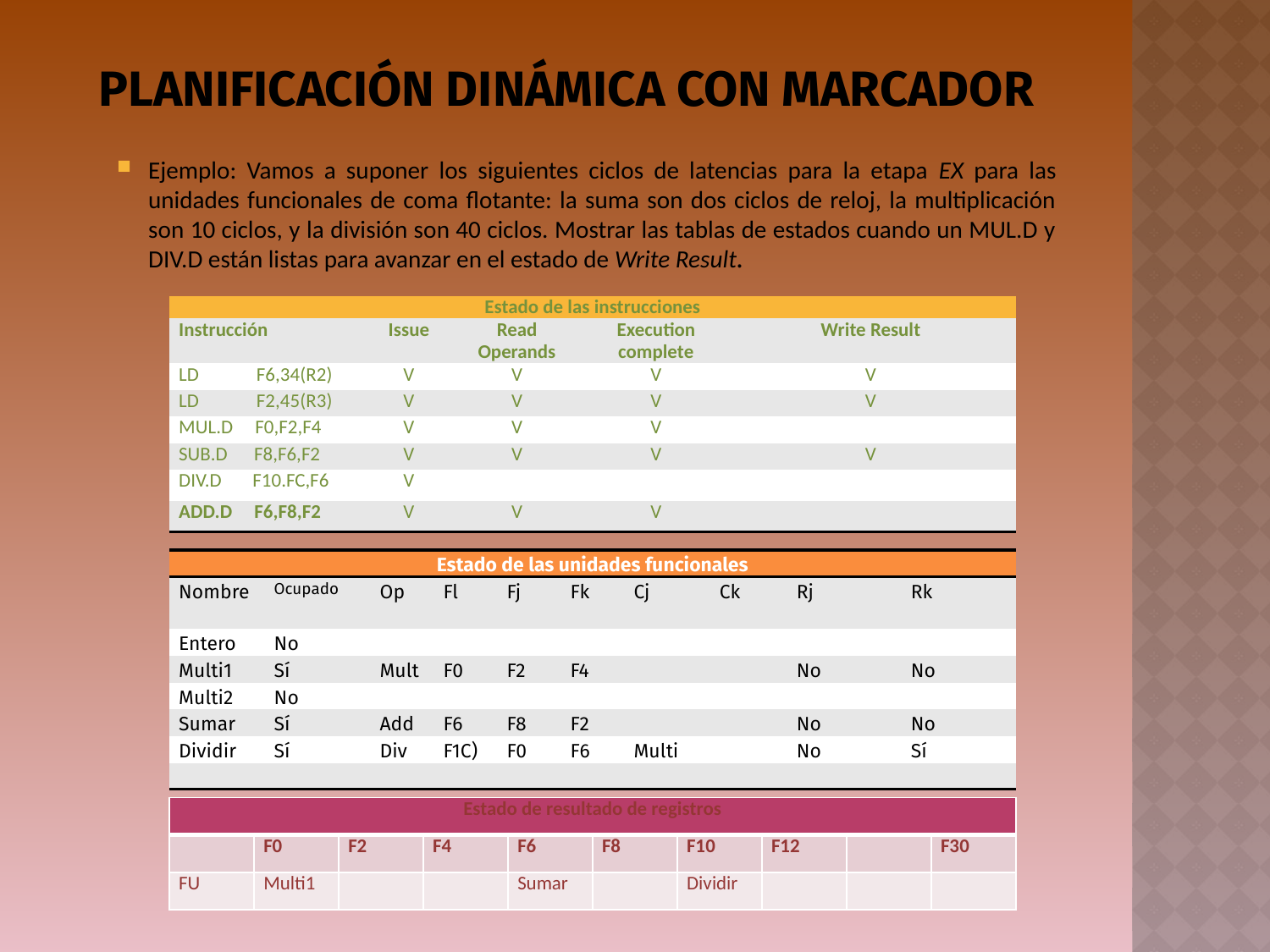

# Planificación dinámica con marcador
Ejemplo: Vamos a suponer los siguientes ciclos de latencias para la etapa EX para las unidades funcionales de coma flotante: la suma son dos ciclos de reloj, la multiplicación son 10 ciclos, y la división son 40 ciclos. Mostrar las tablas de estados cuando un MUL.D y DIV.D están listas para avanzar en el estado de Write Result.

| Estado de las instrucciones |  |  |  |  |
| --- | --- | --- | --- | --- |
| Instrucción | Issue | Read Operands | Execution complete | Write Result |
| LD F6,34(R2) | V | V | V | V |
| LD F2,45(R3) | V | V | V | V |
| MUL.D F0,F2,F4 | V | V | V |  |
| SUB.D F8,F6,F2 | V | V | V | V |
| DIV.D F10.FC,F6 | V |  |  |  |
| ADD.D F6,F8,F2 | V | V | V |  |
| Estado de las unidades funcionales |  |  |  |  |  |  |  |  |  |
| --- | --- | --- | --- | --- | --- | --- | --- | --- | --- |
| Nombre | Ocupado | Op | Fl | Fj | Fk | Cj | Ck | Rj | Rk |
| Entero | No |  |  |  |  |  |  |  |  |
| Multi1 | Sí | Mult | F0 | F2 | F4 |  |  | No | No |
| Multi2 | No |  |  |  |  |  |  |  |  |
| Sumar | Sí | Add | F6 | F8 | F2 |  |  | No | No |
| Dividir | Sí | Div | F1C) | F0 | F6 | Multi |  | No | Sí |
|  |  |  |  |  |  |  |  |  |  |
| Estado de resultado de registros |  |  |  |  |  |  |  |  |  |
| --- | --- | --- | --- | --- | --- | --- | --- | --- | --- |
|  | F0 | F2 | F4 | F6 | F8 | F10 | F12 |  | F30 |
| FU | Multi1 |  |  | Sumar |  | Dividir |  |  |  |